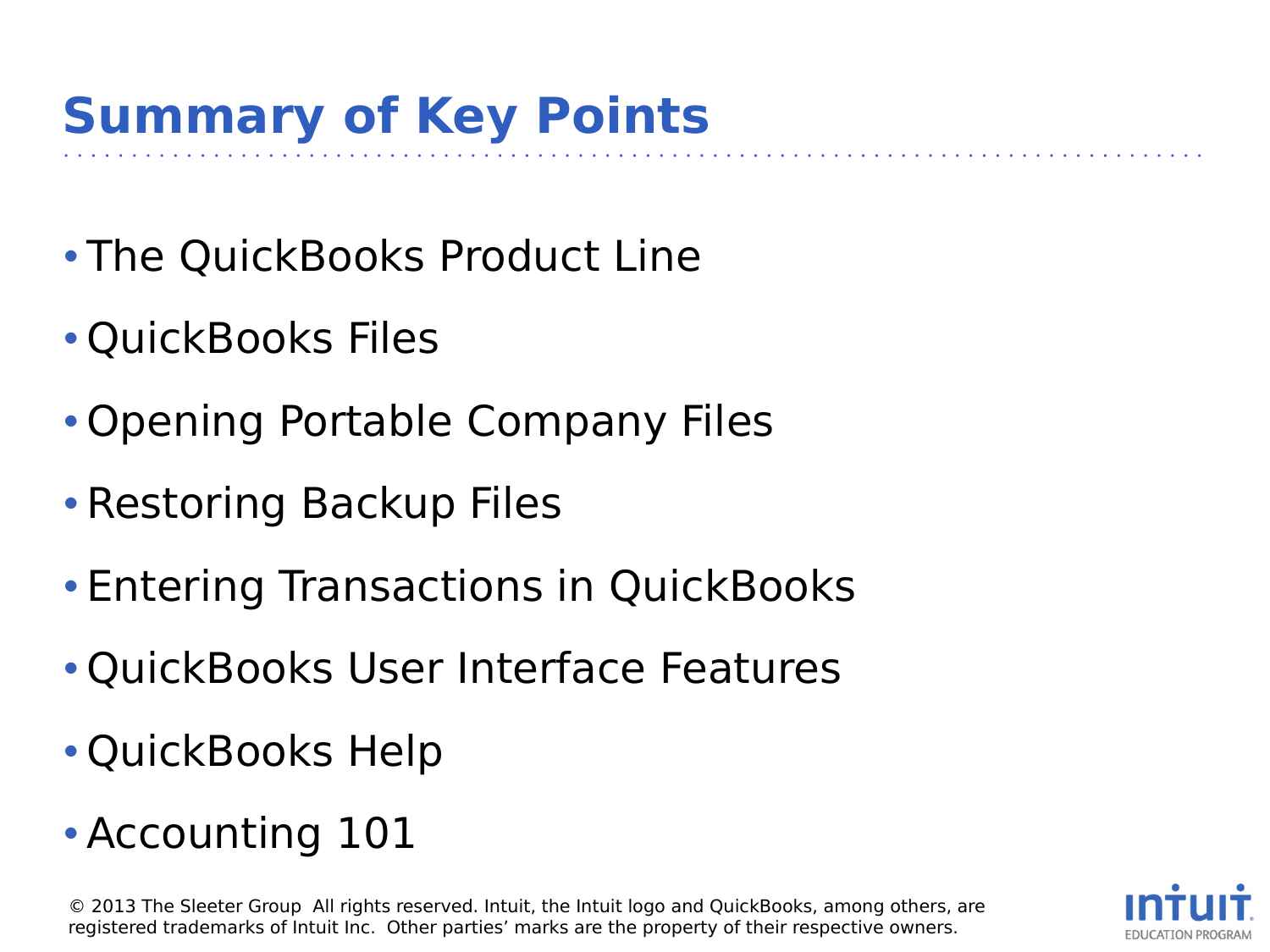

# Summary of Key Points
The QuickBooks Product Line
QuickBooks Files
Opening Portable Company Files
Restoring Backup Files
Entering Transactions in QuickBooks
QuickBooks User Interface Features
QuickBooks Help
Accounting 101